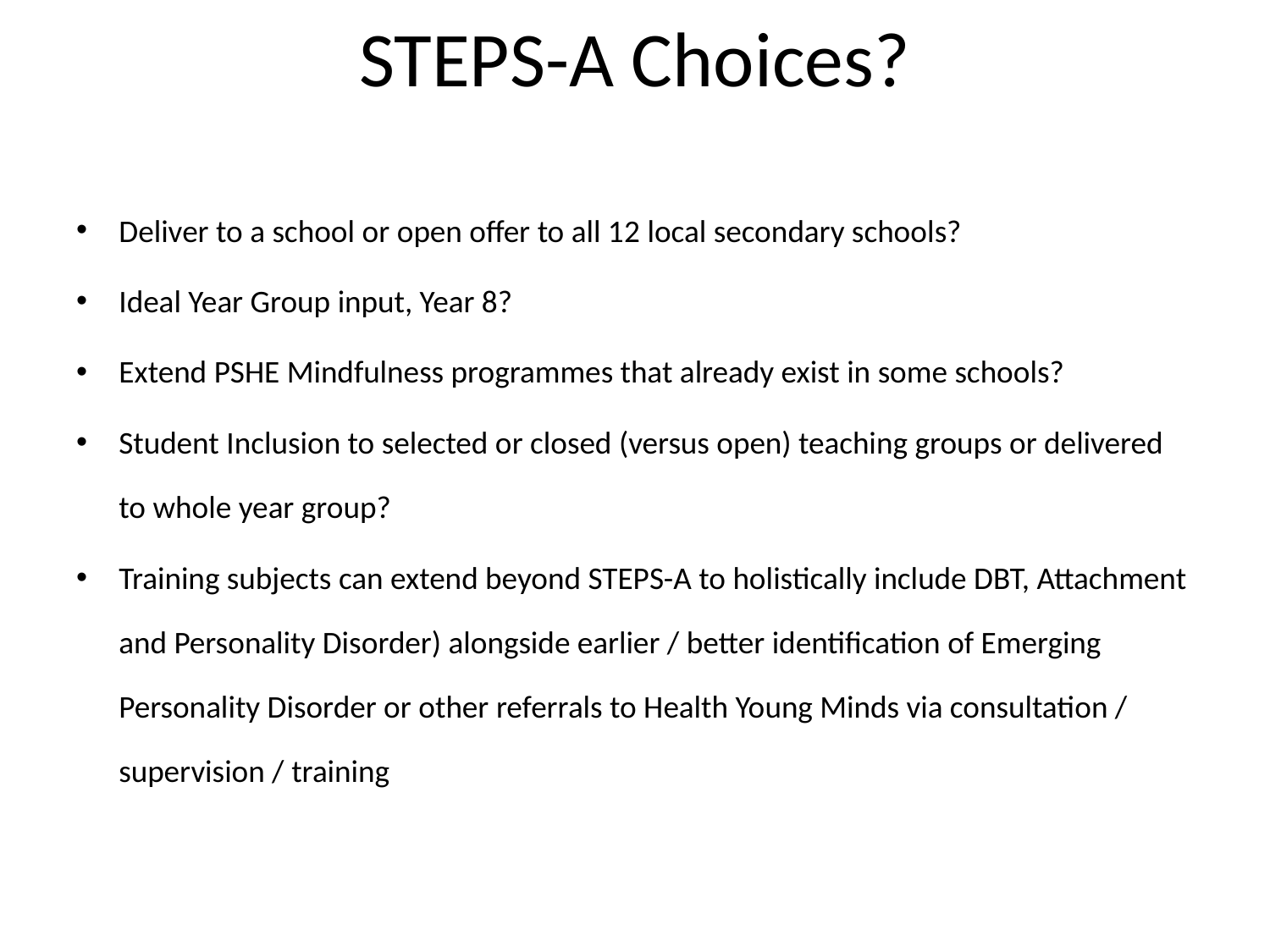

# STEPS-A Choices?
Deliver to a school or open offer to all 12 local secondary schools?
Ideal Year Group input, Year 8?
Extend PSHE Mindfulness programmes that already exist in some schools?
Student Inclusion to selected or closed (versus open) teaching groups or delivered to whole year group?
Training subjects can extend beyond STEPS-A to holistically include DBT, Attachment and Personality Disorder) alongside earlier / better identification of Emerging Personality Disorder or other referrals to Health Young Minds via consultation / supervision / training